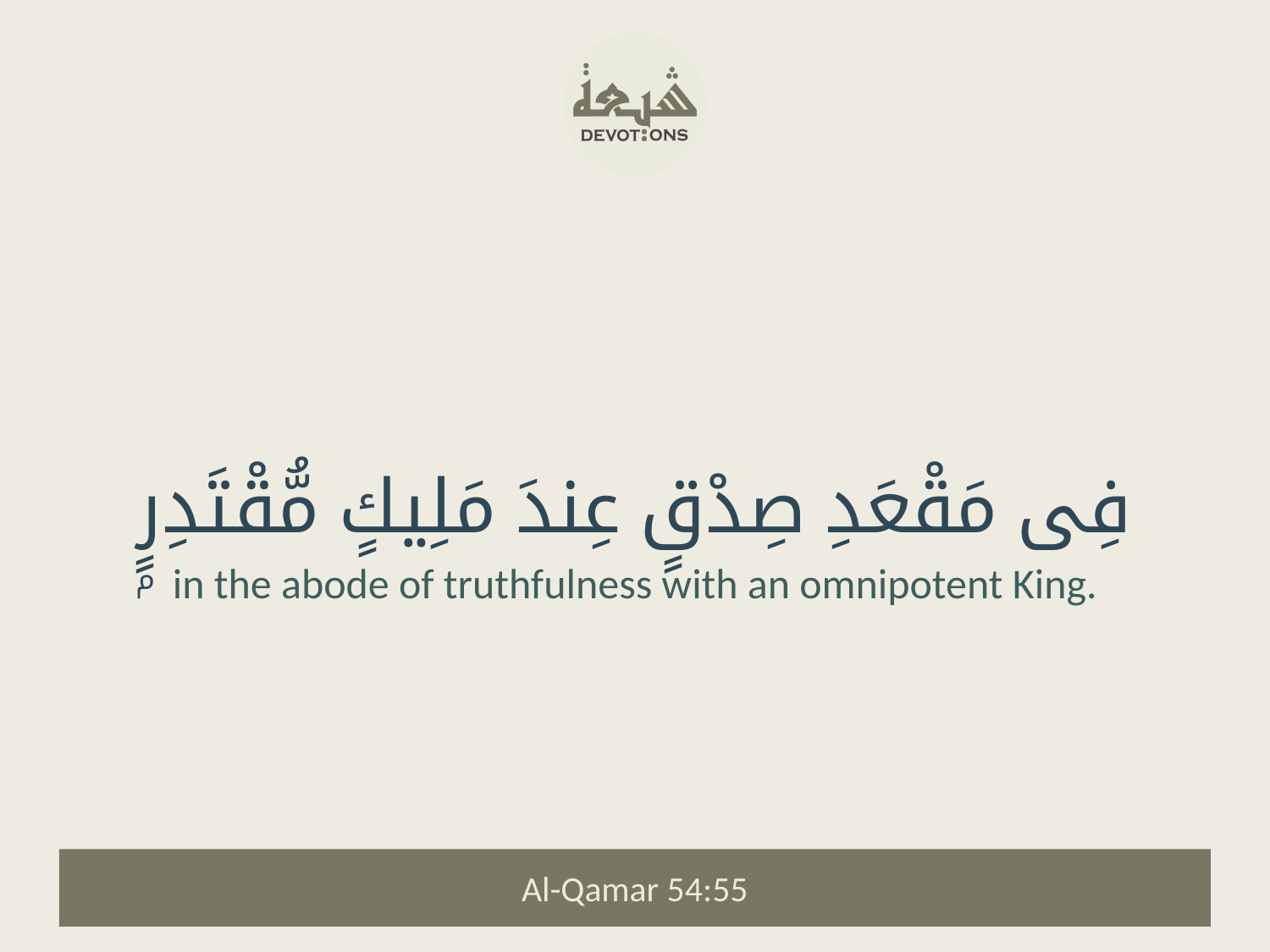

فِى مَقْعَدِ صِدْقٍ عِندَ مَلِيكٍ مُّقْتَدِرٍۭ
in the abode of truthfulness with an omnipotent King.
Al-Qamar 54:55